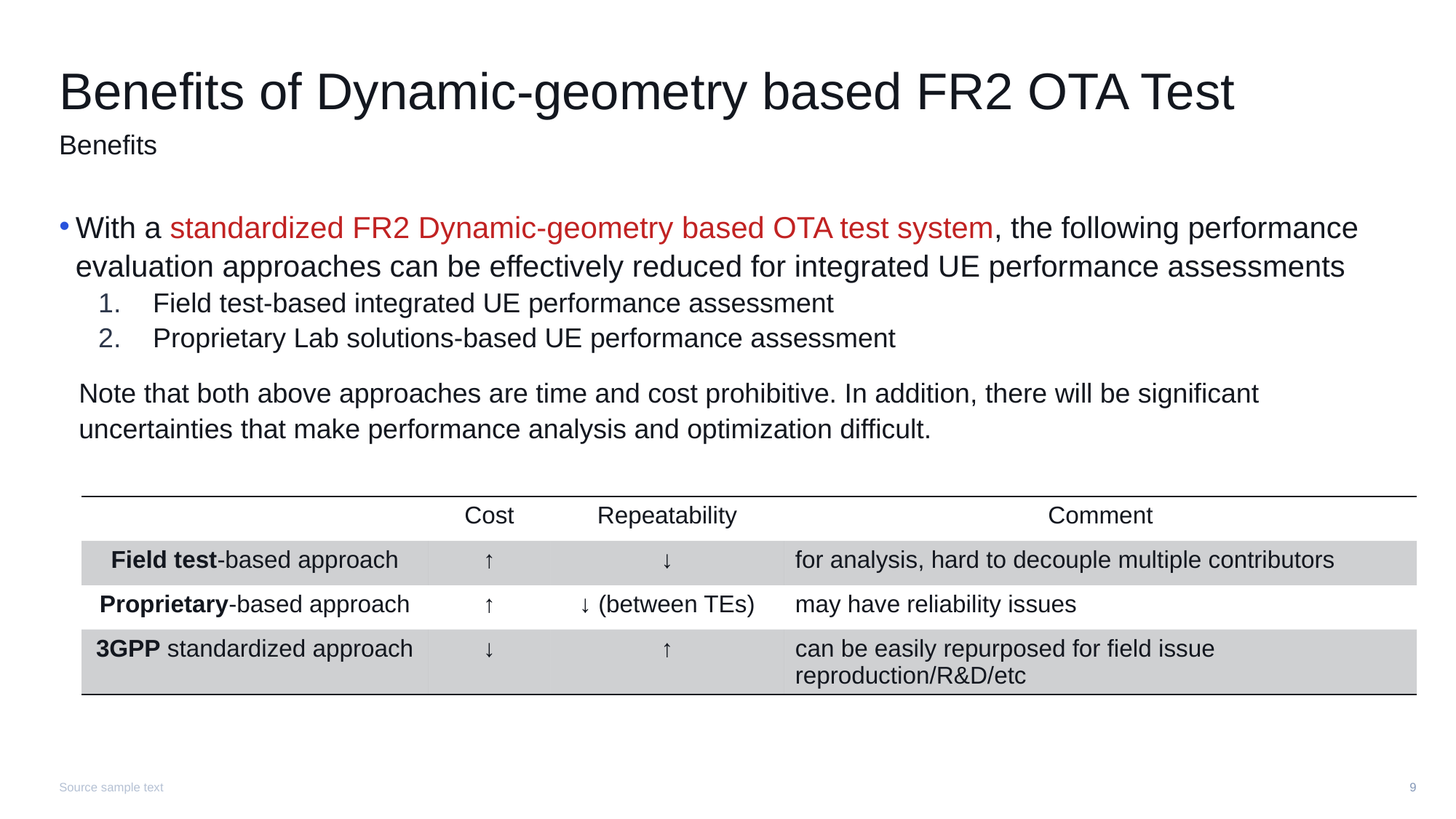

# Benefits of Dynamic-geometry based FR2 OTA Test
Benefits
With a standardized FR2 Dynamic-geometry based OTA test system, the following performance evaluation approaches can be effectively reduced for integrated UE performance assessments
Field test-based integrated UE performance assessment
Proprietary Lab solutions-based UE performance assessment

Note that both above approaches are time and cost prohibitive. In addition, there will be significant uncertainties that make performance analysis and optimization difficult.

|  | Cost | Repeatability | Comment |
| --- | --- | --- | --- |
| Field test-based approach | ↑ | ↓ | for analysis, hard to decouple multiple contributors |
| Proprietary-based approach | ↑ | ↓ (between TEs) | may have reliability issues |
| 3GPP standardized approach | ↓ | ↑ | can be easily repurposed for field issue reproduction/R&D/etc |
Source sample text